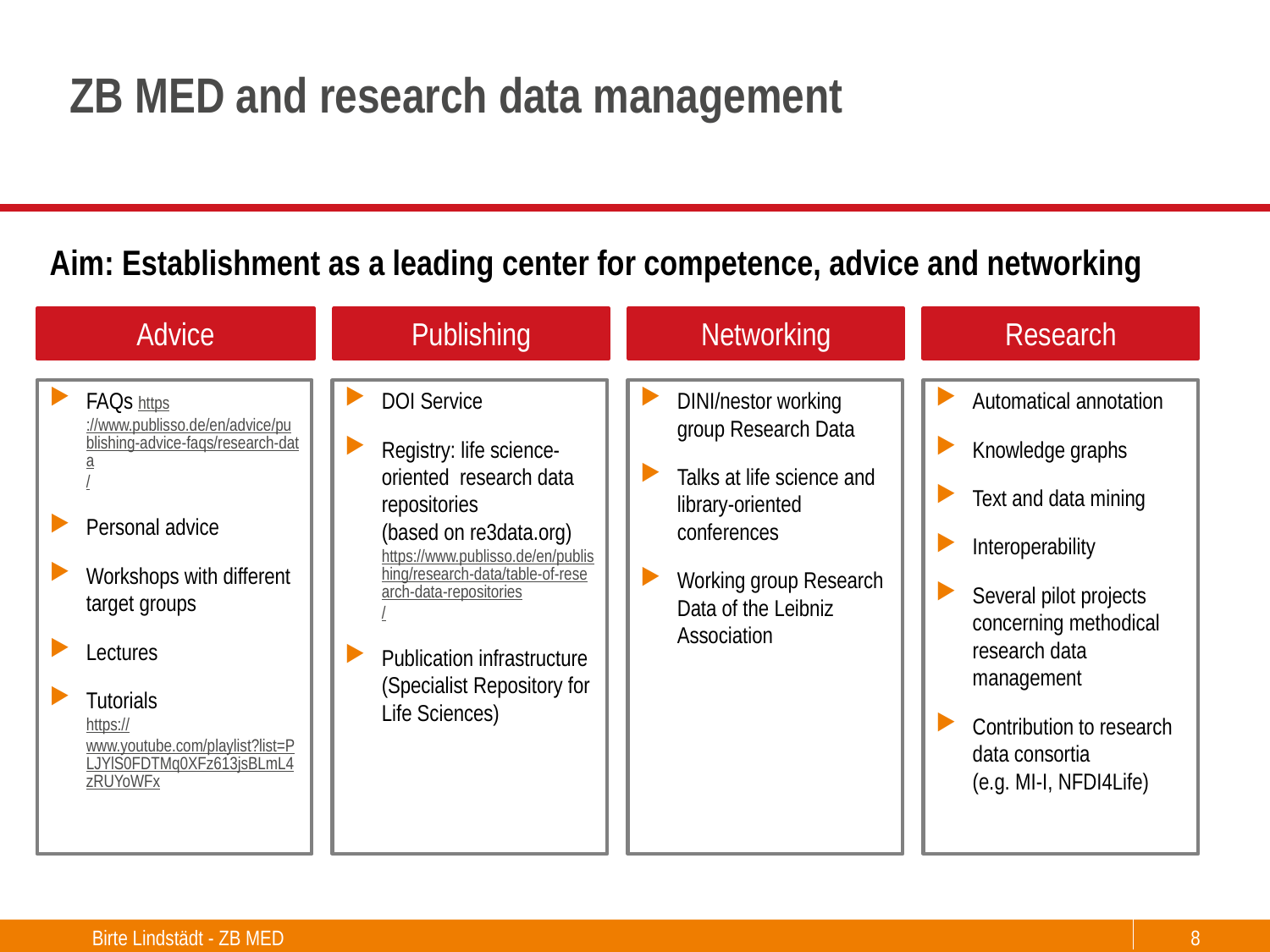

# ZB MED and research data management
Aim: Establishment as a leading center for competence, advice and networking
Advice
Publishing
Networking
Research
DOI Service
Registry: life science-oriented  research data repositories                (based on re3data.org)
https://www.publisso.de/en/publishing/research-data/table-of-research-data-repositories/
Publication infrastructure (Specialist Repository for Life Sciences)
FAQs https://www.publisso.de/en/advice/publishing-advice-faqs/research-data/
Personal advice
Workshops with different target groups
Lectures
Tutorials
https://www.youtube.com/playlist?list=PLJYlS0FDTMq0XFz613jsBLmL4zRUYoWFx

DINI/nestor working group Research Data
Talks at life science and library-oriented conferences
Working group Research Data of the Leibniz Association

Automatical annotation
Knowledge graphs
Text and data mining
Interoperability
Several pilot projects concerning methodical research data management
Contribution to research data consortia
(e.g. MI-I, NFDI4Life)
Birte Lindstädt - ZB MED
8